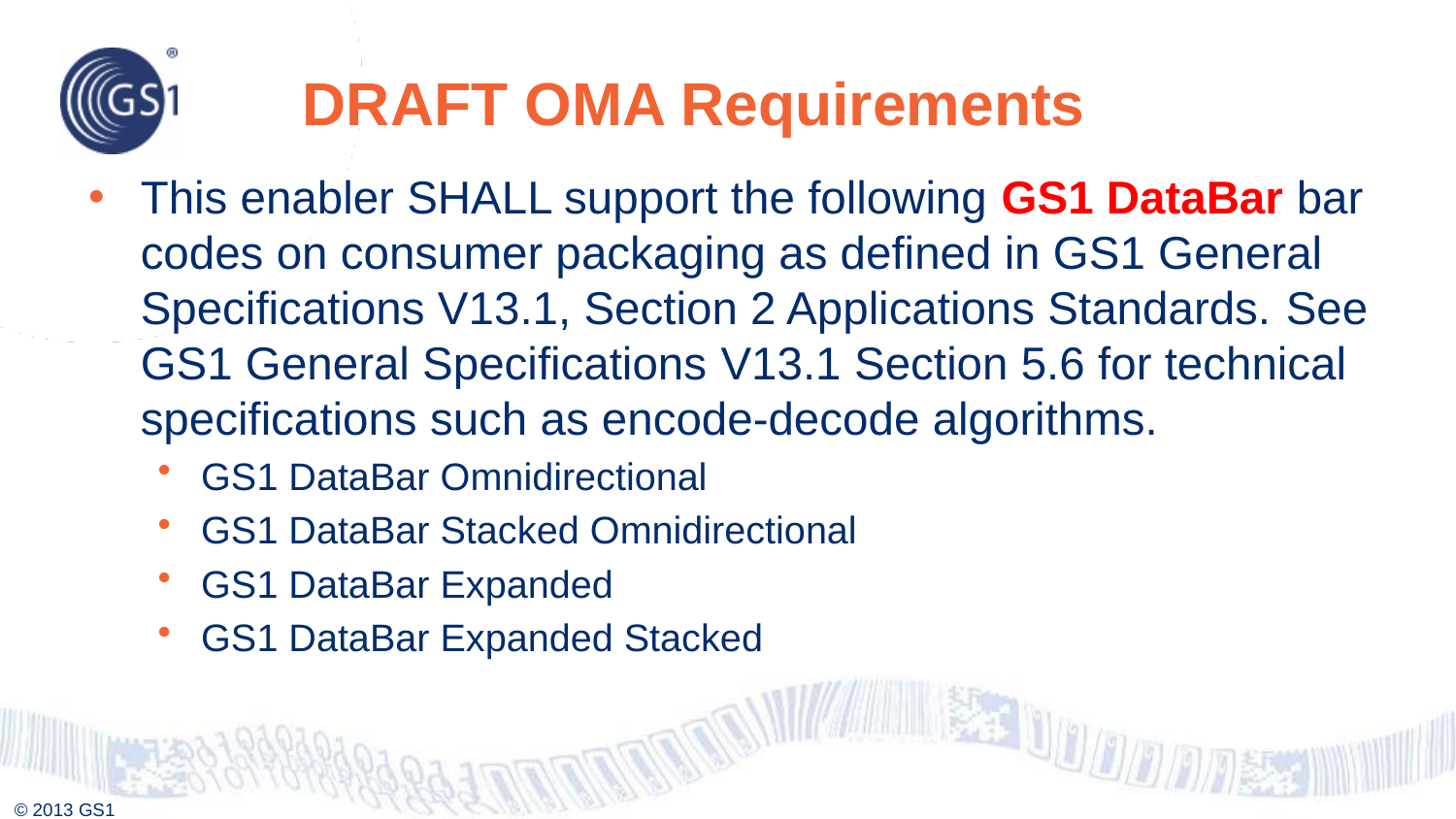

# DRAFT OMA Requirements
This enabler SHALL support the following GS1 DataBar bar codes on consumer packaging as defined in GS1 General Specifications V13.1, Section 2 Applications Standards. See GS1 General Specifications V13.1 Section 5.6 for technical specifications such as encode-decode algorithms.
GS1 DataBar Omnidirectional
GS1 DataBar Stacked Omnidirectional
GS1 DataBar Expanded
GS1 DataBar Expanded Stacked